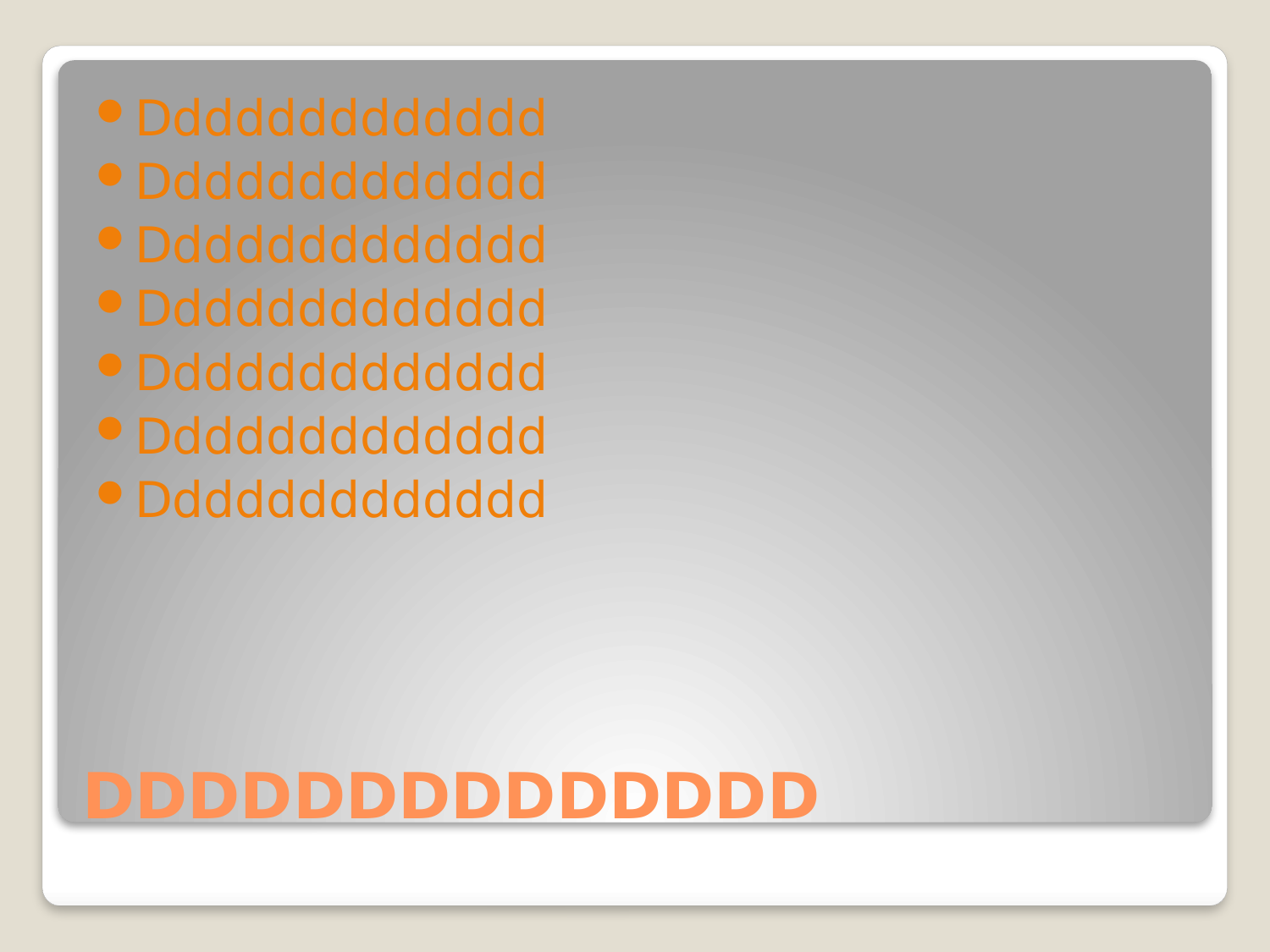

Ddddddddddddd
Ddddddddddddd
Ddddddddddddd
Ddddddddddddd
Ddddddddddddd
Ddddddddddddd
Ddddddddddddd

# DDDDDDDDDDDDDD